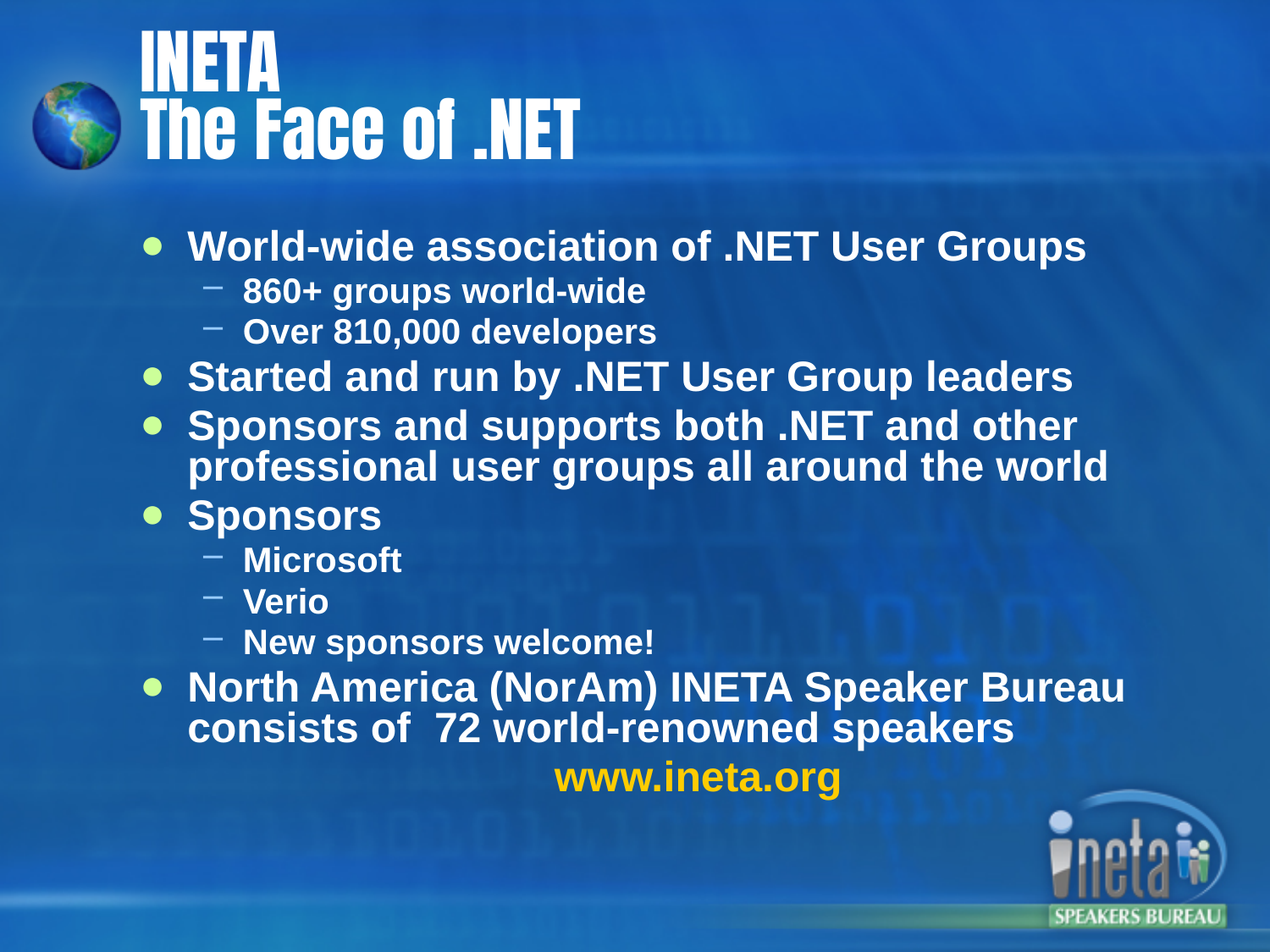

# INETA The Face of .NET
World-wide association of .NET User Groups
860+ groups world-wide
Over 810,000 developers
Started and run by .NET User Group leaders
Sponsors and supports both .NET and other professional user groups all around the world
Sponsors
Microsoft
Verio
New sponsors welcome!
North America (NorAm) INETA Speaker Bureau consists of  72 world-renowned speakers
www.ineta.org